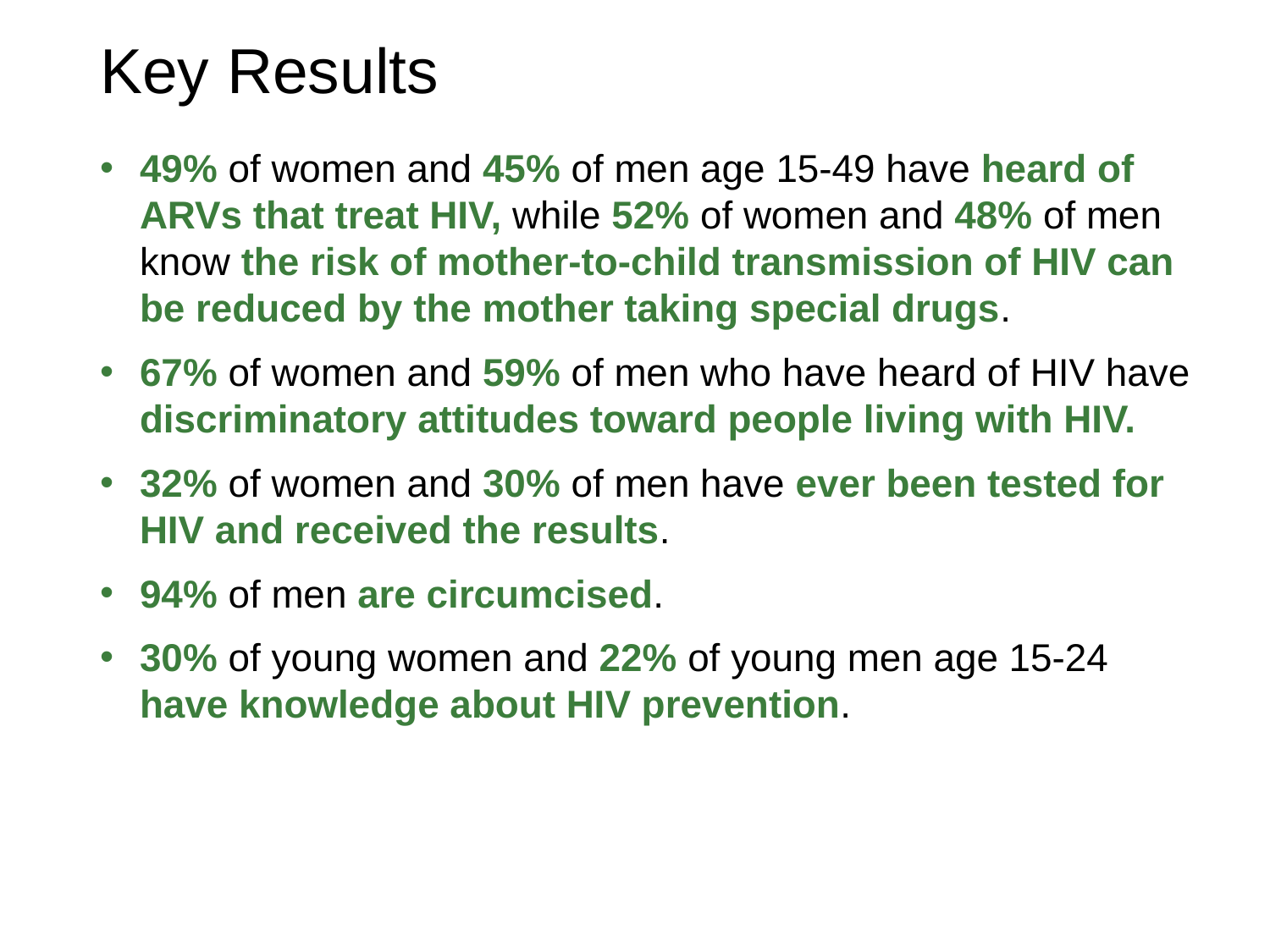

# Key Results
49% of women and 45% of men age 15-49 have heard of ARVs that treat HIV, while 52% of women and 48% of men know the risk of mother-to-child transmission of HIV can be reduced by the mother taking special drugs.
67% of women and 59% of men who have heard of HIV have discriminatory attitudes toward people living with HIV.
32% of women and 30% of men have ever been tested for HIV and received the results.
94% of men are circumcised.
30% of young women and 22% of young men age 15-24 have knowledge about HIV prevention.